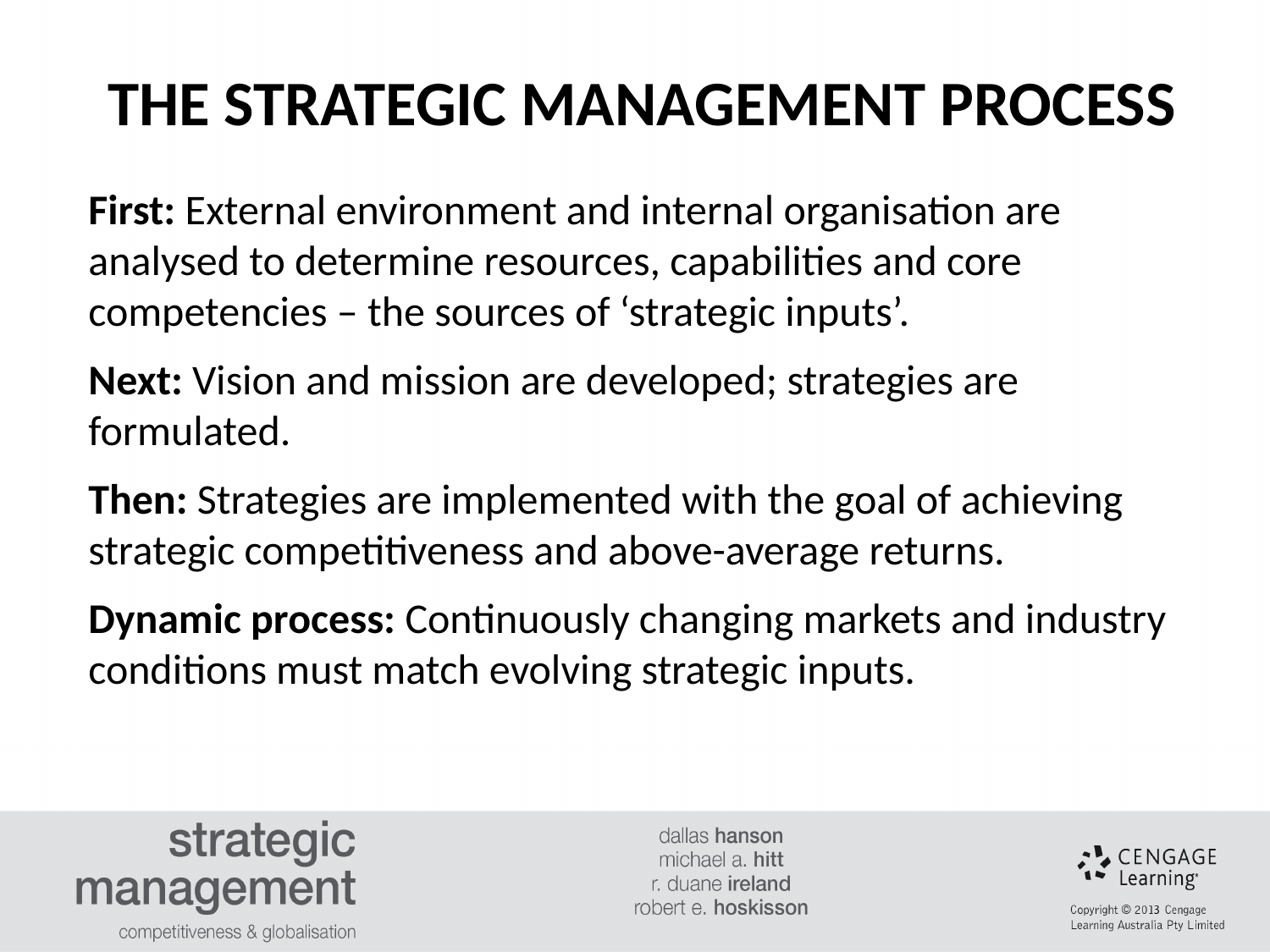

THE STRATEGIC MANAGEMENT PROCESS
#
First: External environment and internal organisation are analysed to determine resources, capabilities and core competencies – the sources of ‘strategic inputs’.
Next: Vision and mission are developed; strategies are formulated.
Then: Strategies are implemented with the goal of achieving strategic competitiveness and above-average returns.
Dynamic process: Continuously changing markets and industry conditions must match evolving strategic inputs.